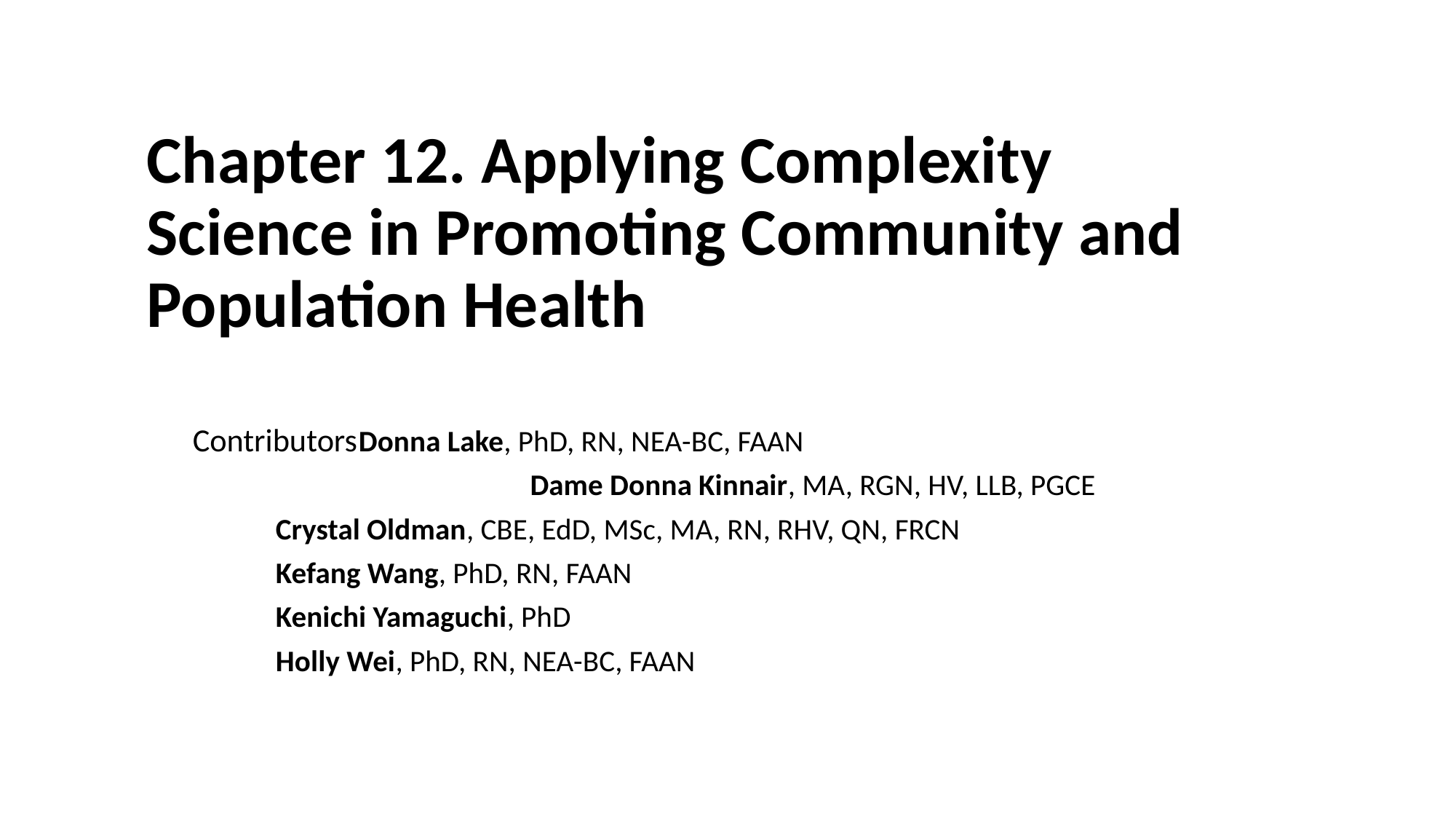

# Chapter 12. Applying Complexity Science in Promoting Community and Population Health
Contributors		Donna Lake, PhD, RN, NEA-BC, FAAN
	Dame Donna Kinnair, MA, RGN, HV, LLB, PGCE
			Crystal Oldman, CBE, EdD, MSc, MA, RN, RHV, QN, FRCN
			Kefang Wang, PhD, RN, FAAN
			Kenichi Yamaguchi, PhD
			Holly Wei, PhD, RN, NEA-BC, FAAN